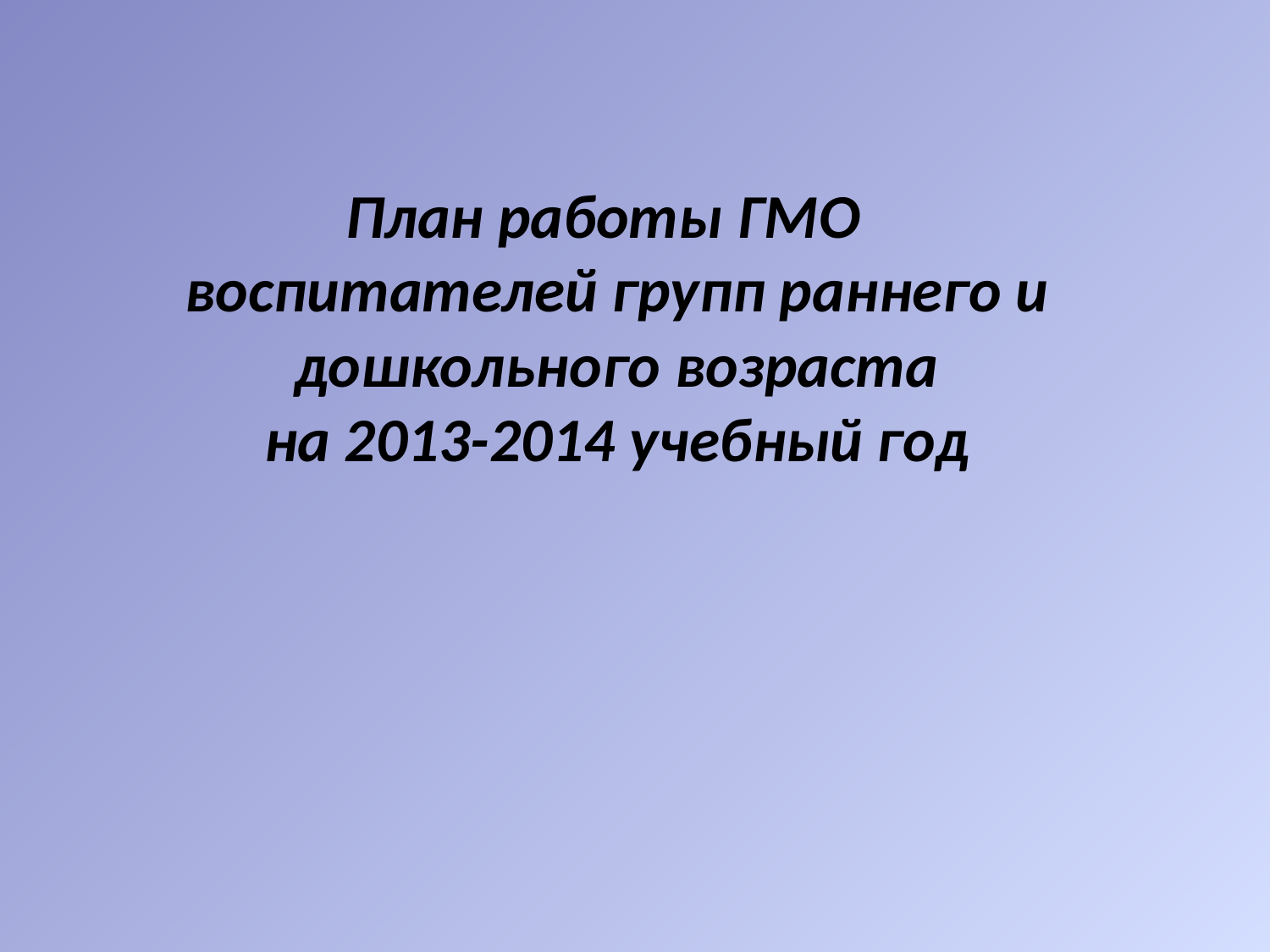

# План работы ГМО воспитателей групп раннего и дошкольного возраста на 2013-2014 учебный год